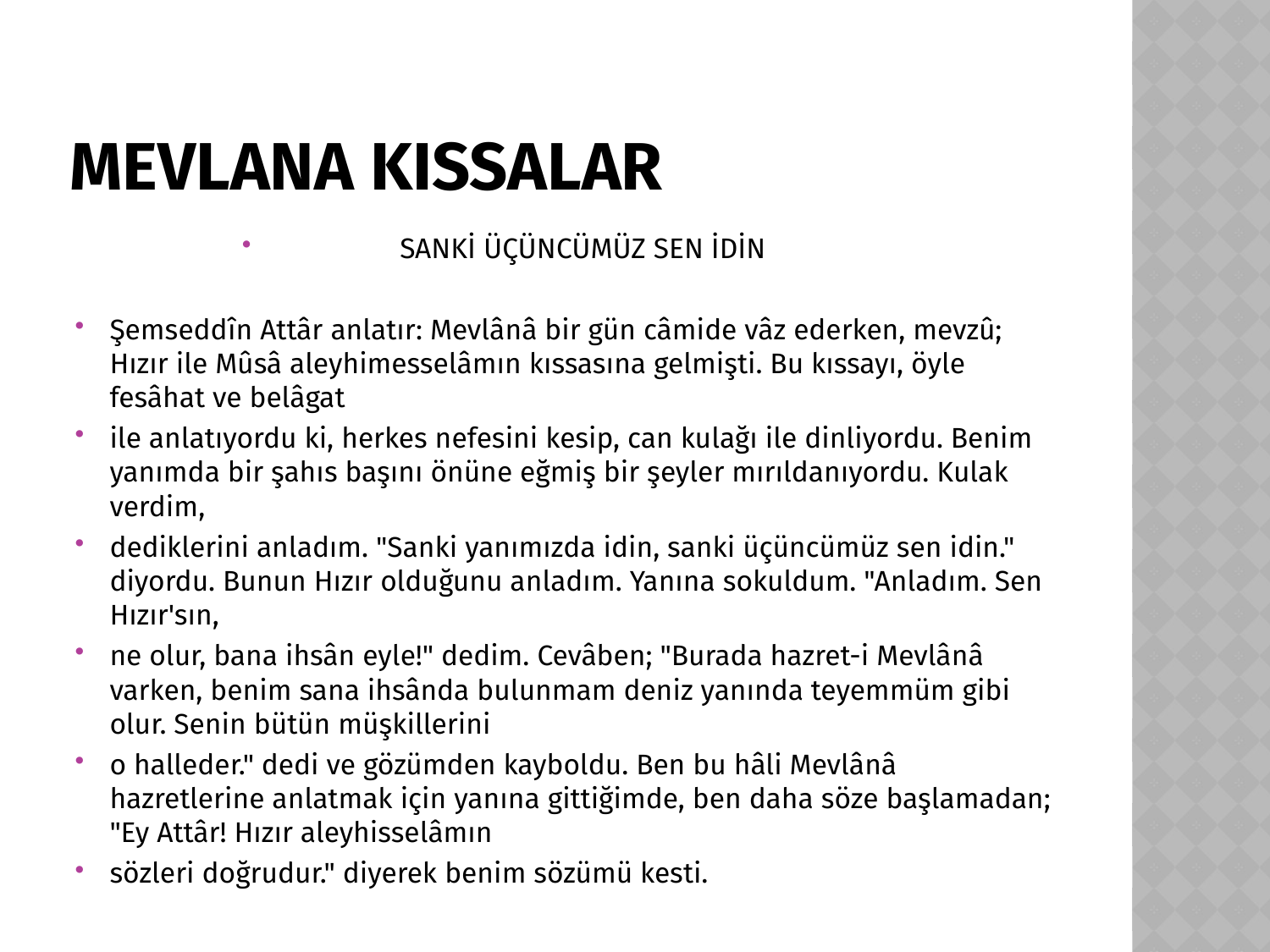

# Mevlana Kıssalar
SANKİ ÜÇÜNCÜMÜZ SEN İDİN

Şemseddîn Attâr anlatır: Mevlânâ bir gün câmide vâz ederken, mevzû; Hızır ile Mûsâ aleyhimesselâmın kıssasına gelmişti. Bu kıssayı, öyle fesâhat ve belâgat
ile anlatıyordu ki, herkes nefesini kesip, can kulağı ile dinliyordu. Benim yanımda bir şahıs başını önüne eğmiş bir şeyler mırıldanıyordu. Kulak verdim,
dediklerini anladım. "Sanki yanımızda idin, sanki üçüncümüz sen idin." diyordu. Bunun Hızır olduğunu anladım. Yanına sokuldum. "Anladım. Sen Hızır'sın,
ne olur, bana ihsân eyle!" dedim. Cevâben; "Burada hazret-i Mevlânâ varken, benim sana ihsânda bulunmam deniz yanında teyemmüm gibi olur. Senin bütün müşkillerini
o halleder." dedi ve gözümden kayboldu. Ben bu hâli Mevlânâ hazretlerine anlatmak için yanına gittiğimde, ben daha söze başlamadan; "Ey Attâr! Hızır aleyhisselâmın
sözleri doğrudur." diyerek benim sözümü kesti.